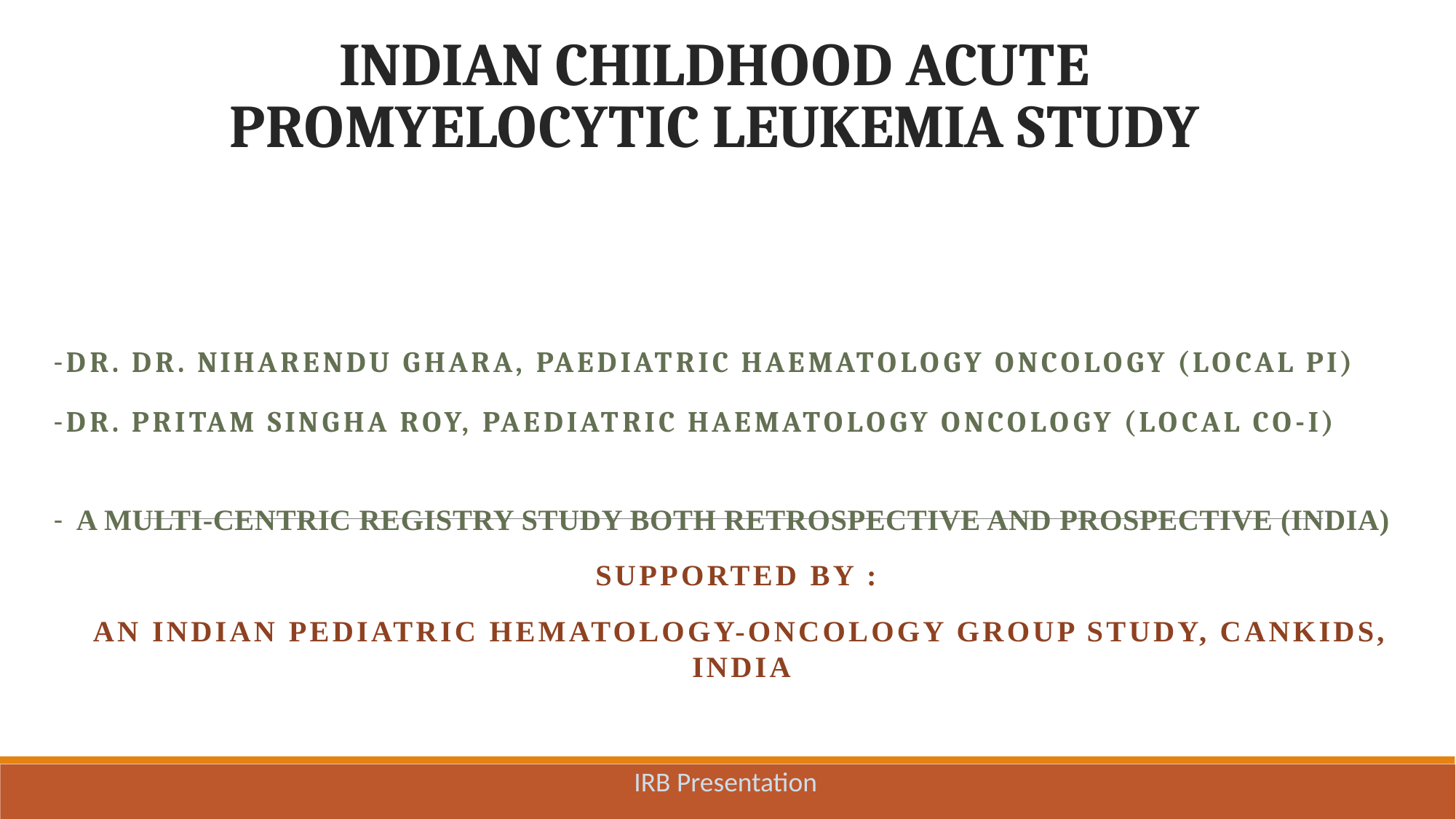

# INDIAN CHILDHOOD ACUTE PROMYELOCYTIC LEUKEMIA STUDY
-Dr. Dr. Niharendu Ghara, Paediatric Haematology Oncology (Local PI)
-Dr. Pritam singha roy, Paediatric Haematology Oncology (Local co-i)
- A Multi-Centric REGISTRY Study both retrospective and prospective (india)
Supported by :
An Indian Pediatric Hematology-Oncology Group Study, Cankids, India